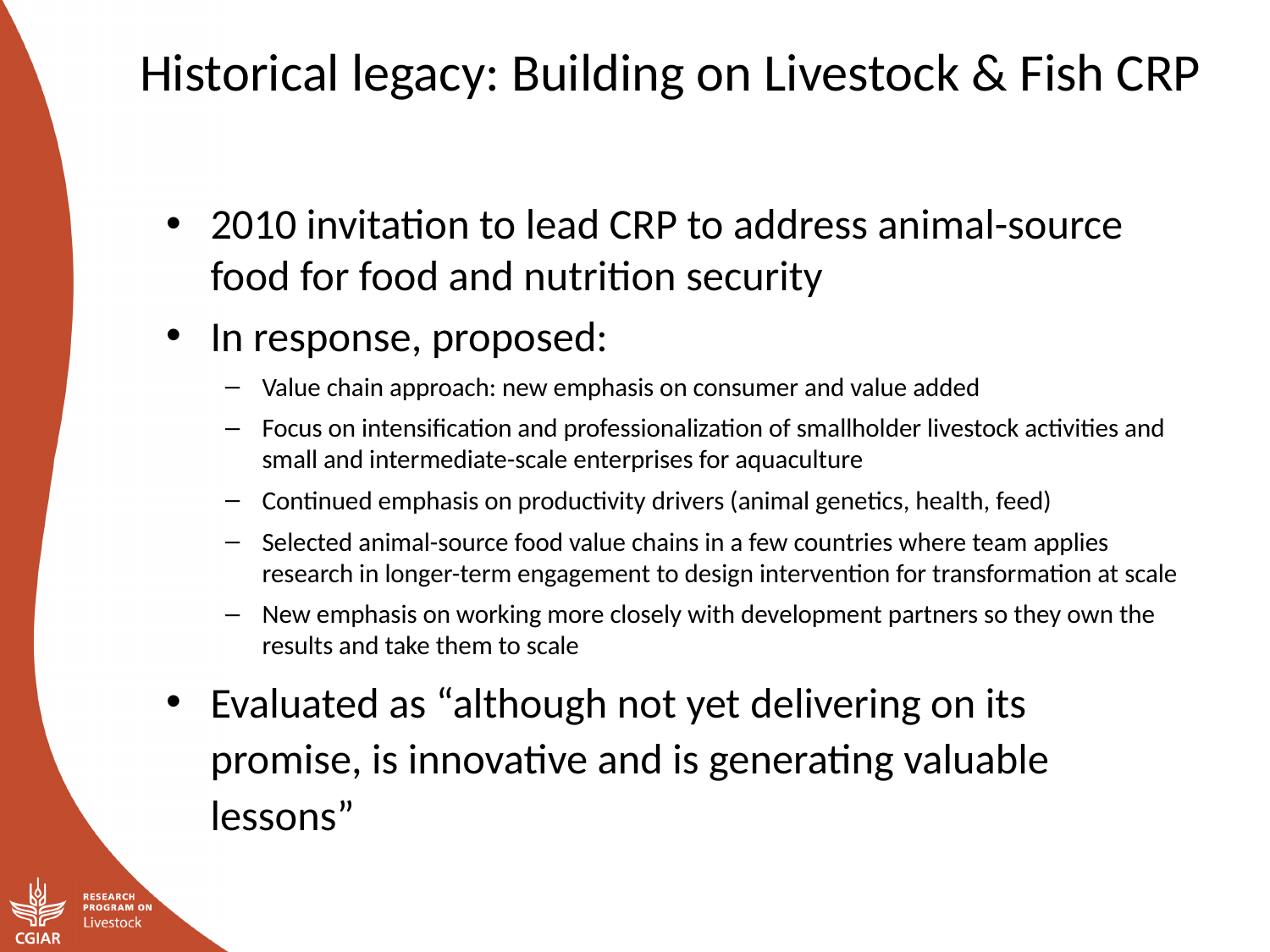

Historical legacy: Building on Livestock & Fish CRP
2010 invitation to lead CRP to address animal-source food for food and nutrition security
In response, proposed:
Value chain approach: new emphasis on consumer and value added
Focus on intensification and professionalization of smallholder livestock activities and small and intermediate-scale enterprises for aquaculture
Continued emphasis on productivity drivers (animal genetics, health, feed)
Selected animal-source food value chains in a few countries where team applies research in longer-term engagement to design intervention for transformation at scale
New emphasis on working more closely with development partners so they own the results and take them to scale
Evaluated as “although not yet delivering on its promise, is innovative and is generating valuable lessons”